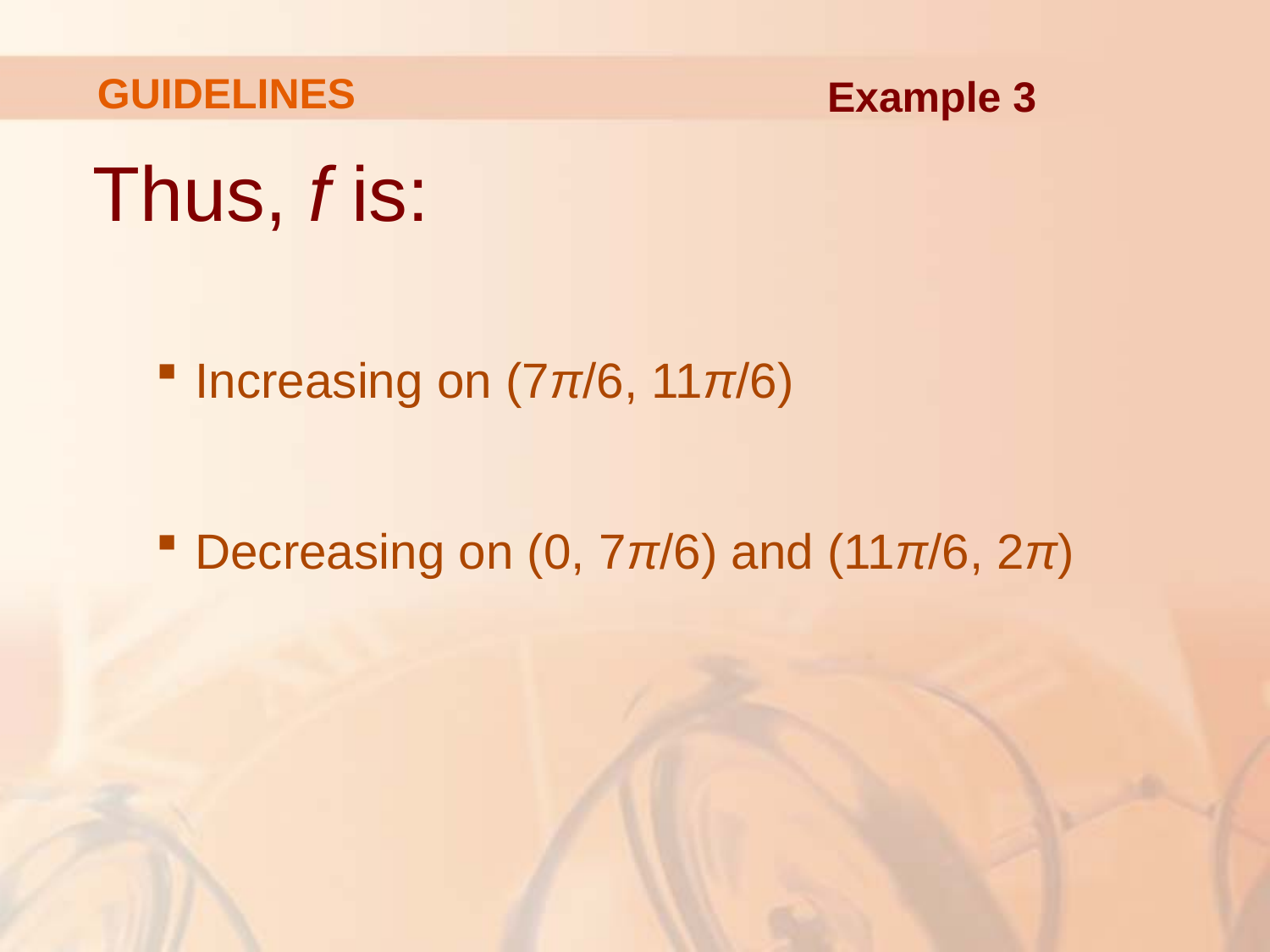

# GUIDELINES
Example 3
Thus, f is:

Increasing on (7π/6, 11π/6)

Decreasing on (0, 7π/6) and (11π/6, 2π)